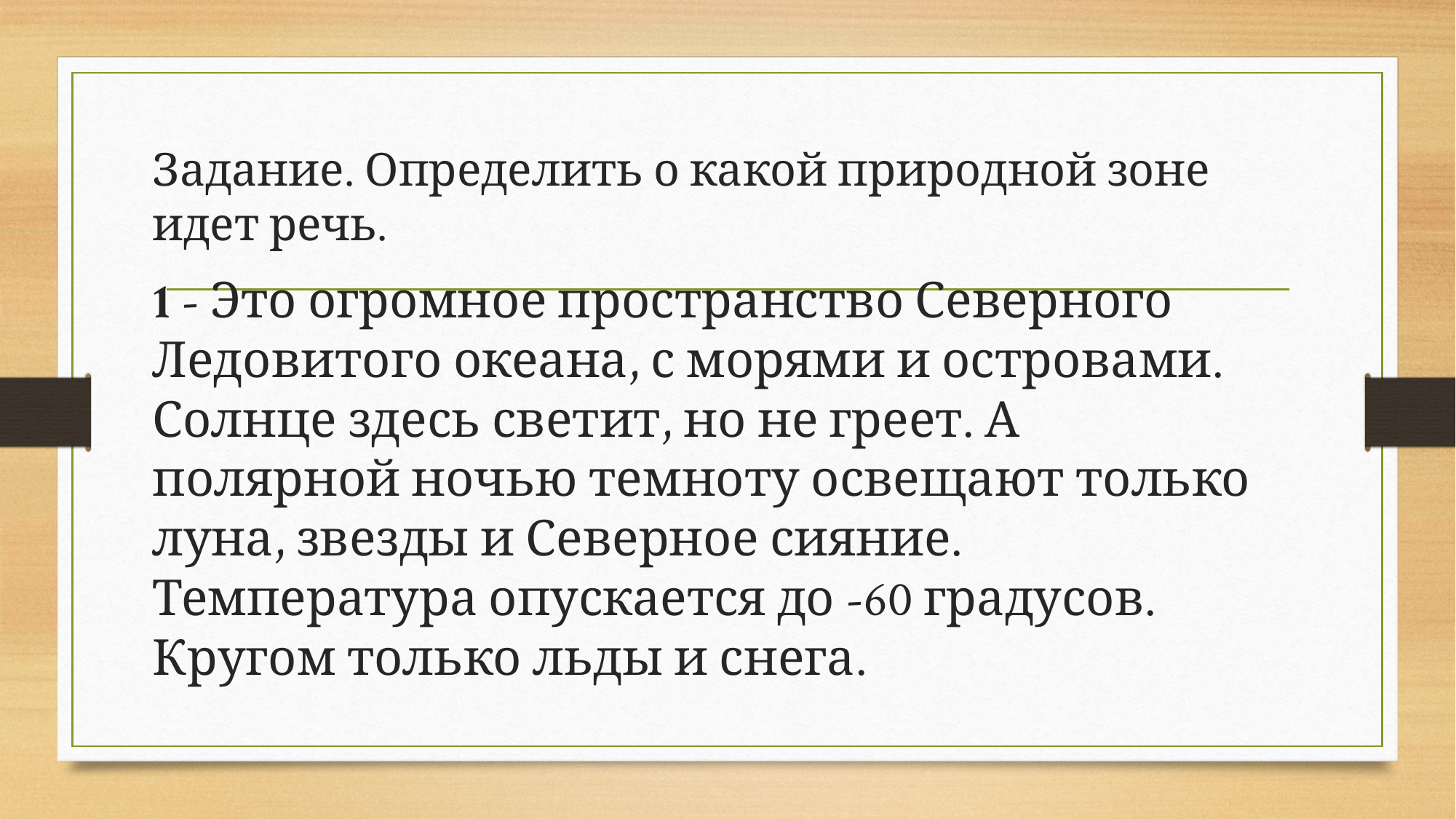

Задание. Определить о какой природной зоне идет речь.
1 - Это огромное пространство Северного Ледовитого океана, с морями и островами. Солнце здесь светит, но не греет. А полярной ночью темноту освещают только луна, звезды и Северное сияние. Температура опускается до -60 градусов. Кругом только льды и снега.